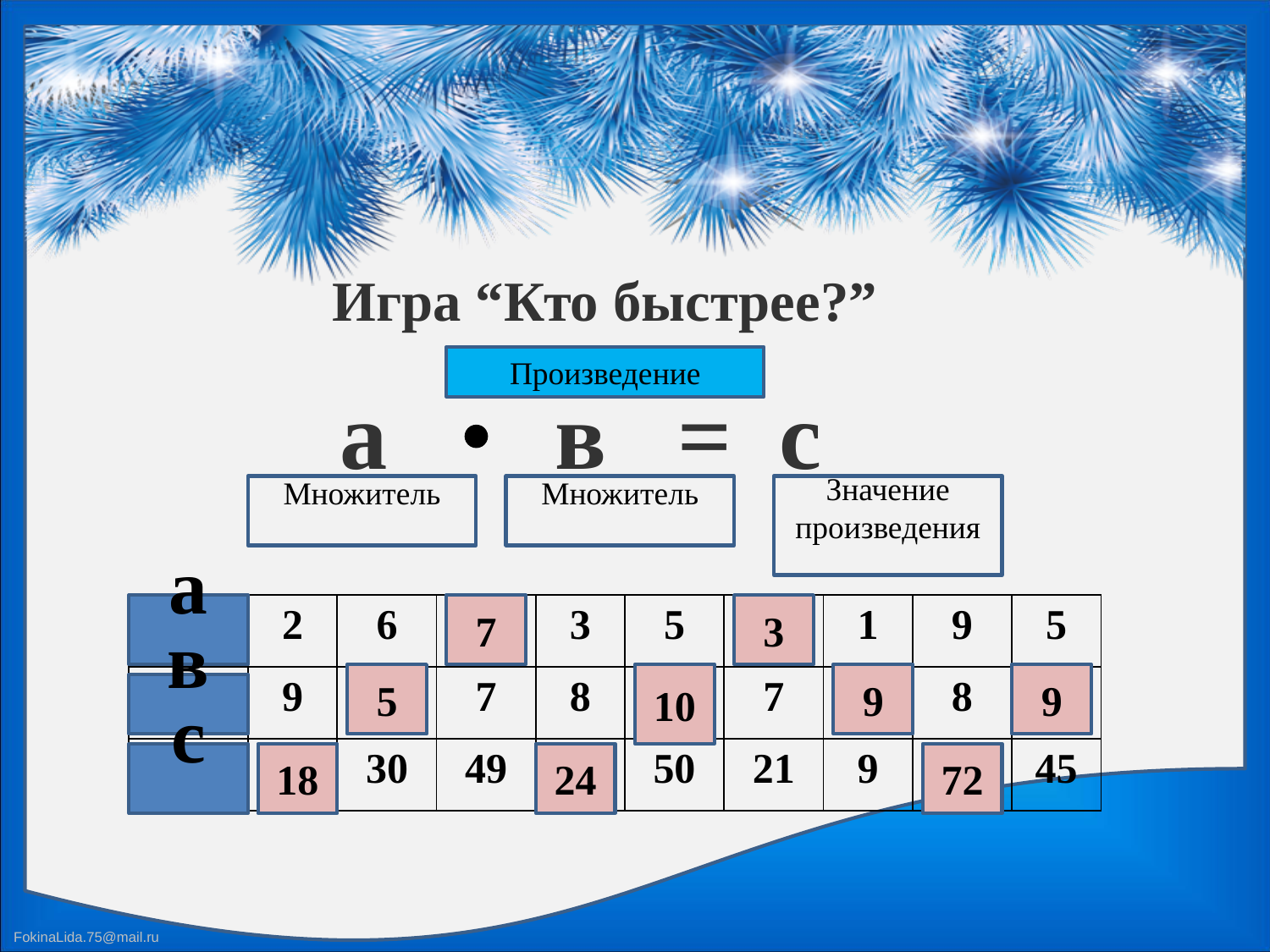

Игра “Кто быстрее?”
Произведение
a       в   =  с

Множитель

Множитель

Значение
произведения

|  | 2 | 6 |  | 3 | 5 |  | 1 | 9 | 5 |
| --- | --- | --- | --- | --- | --- | --- | --- | --- | --- |
|  | 9 |  | 7 | 8 |  | 7 |  | 8 |  |
|  |  | 30 | 49 |  | 50 | 21 | 9 |  | 45 |
а

7
3
5
10
9
9
в

с

18
24
72